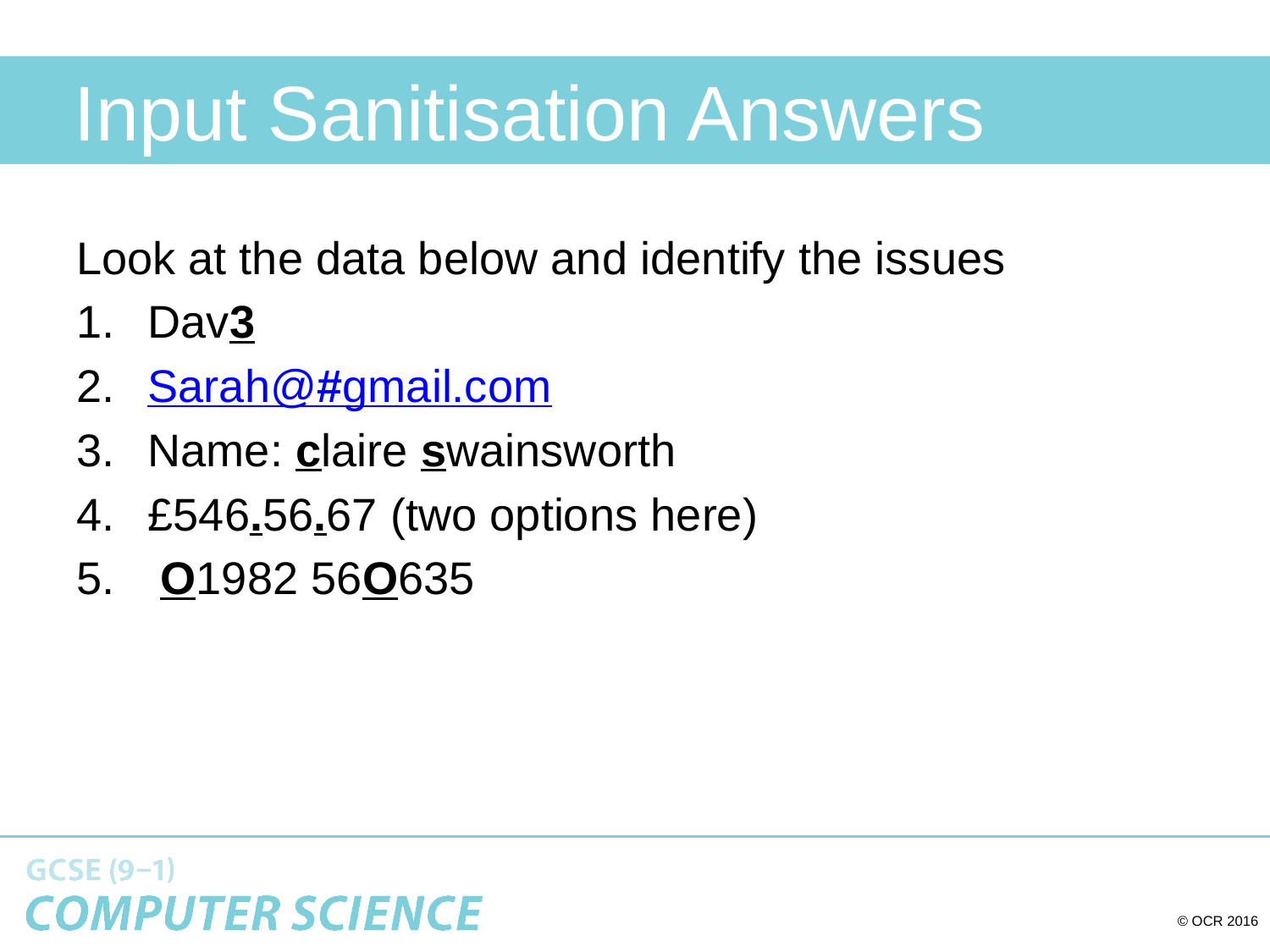

# Input Sanitisation Answers
Look at the data below and identify the issues
Dav3
Sarah@#gmail.com
Name: claire swainsworth
£546.56.67 (two options here)
 O1982 56O635